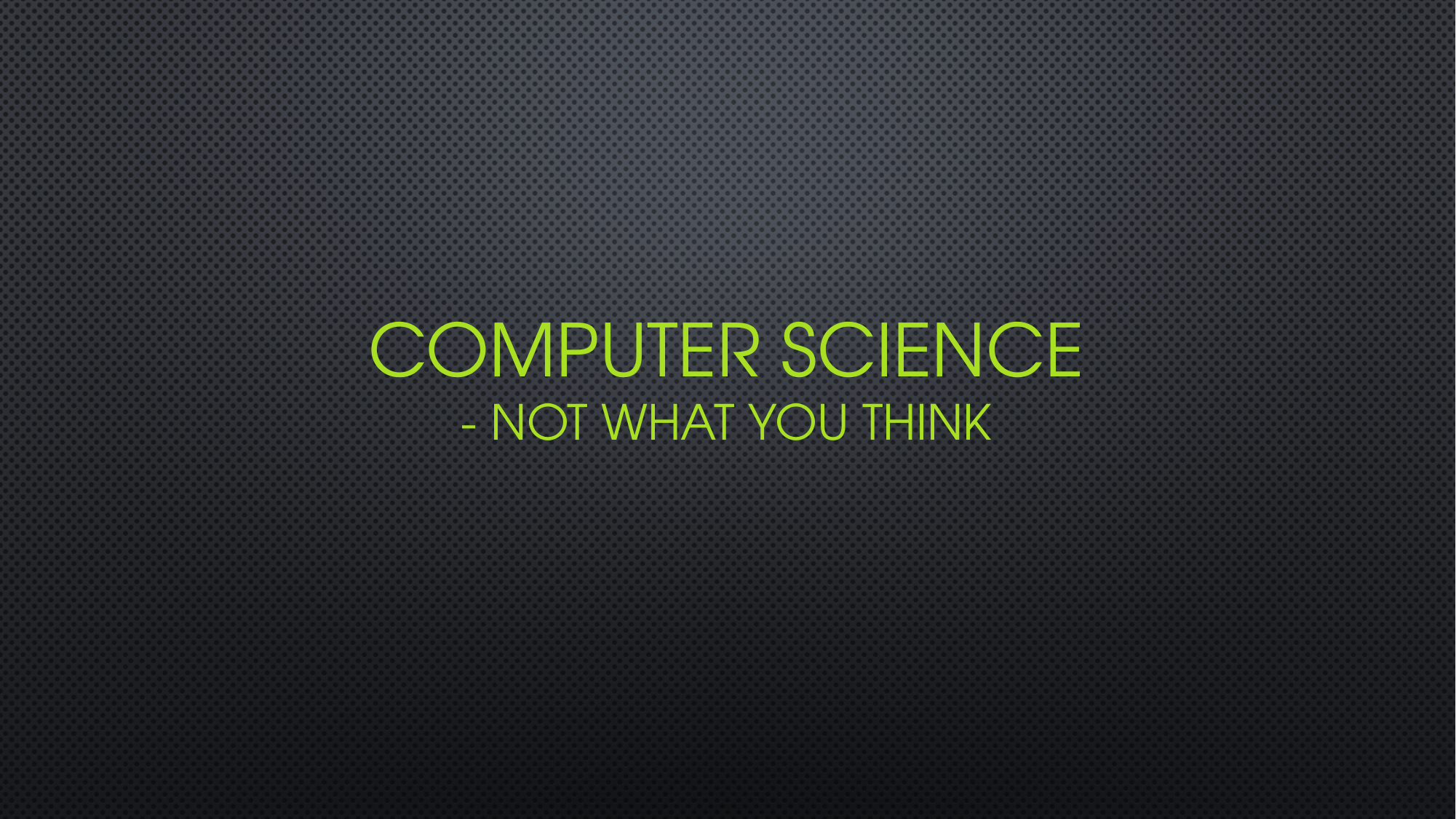

# Computer Science - not what you think